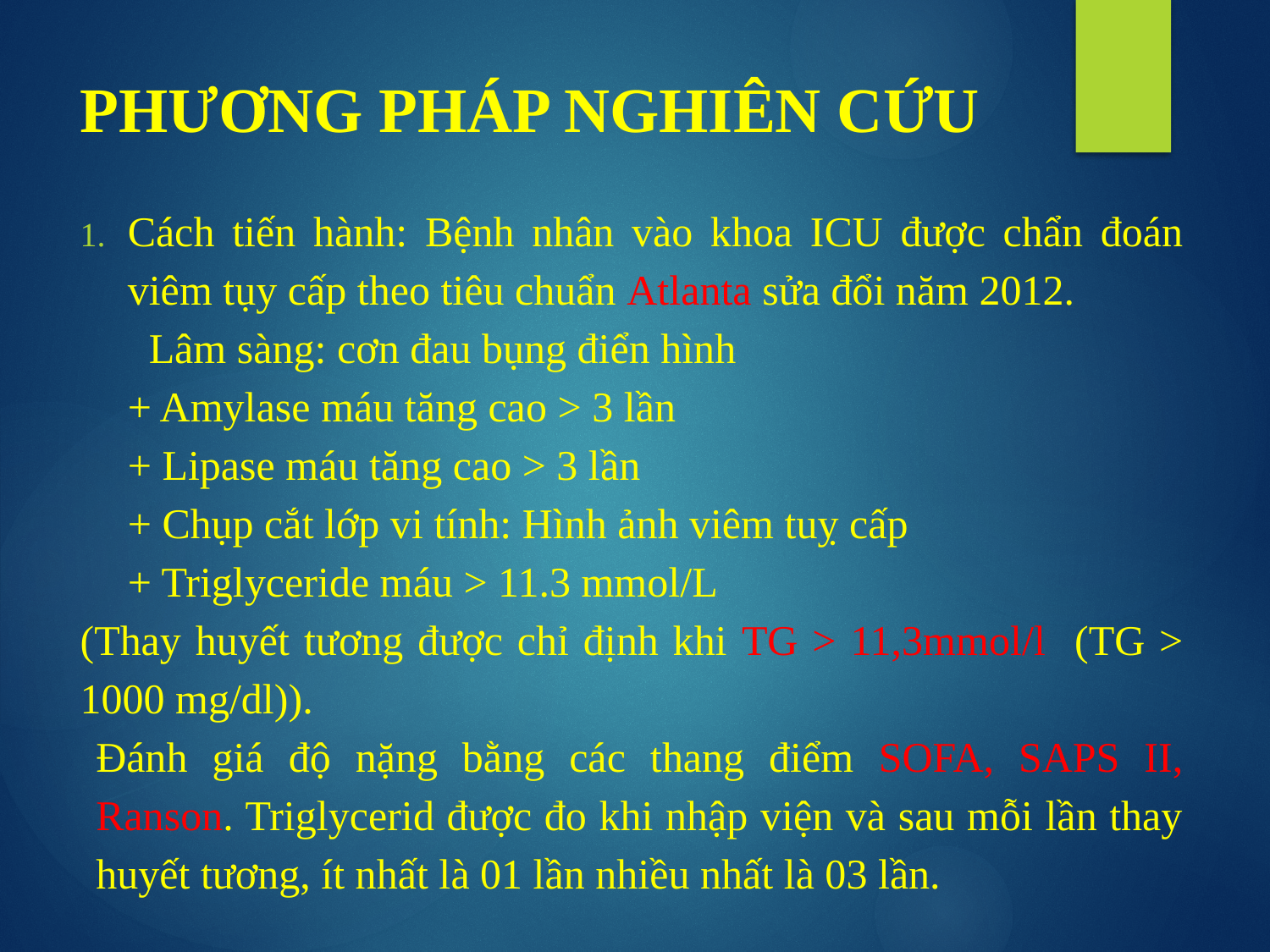

# PHƯƠNG PHÁP NGHIÊN CỨU
Cách tiến hành: Bệnh nhân vào khoa ICU được chẩn đoán viêm tụy cấp theo tiêu chuẩn Atlanta sửa đổi năm 2012.
     Lâm sàng: cơn đau bụng điển hình
   + Amylase máu tăng cao > 3 lần
   + Lipase máu tăng cao > 3 lần
   + Chụp cắt lớp vi tính: Hình ảnh viêm tuỵ cấp
   + Triglyceride máu > 11.3 mmol/L
(Thay huyết tương được chỉ định khi TG > 11,3mmol/l  (TG > 1000 mg/dl)).
Đánh giá độ nặng bằng các thang điểm SOFA, SAPS II, Ranson. Triglycerid được đo khi nhập viện và sau mỗi lần thay huyết tương, ít nhất là 01 lần nhiều nhất là 03 lần.